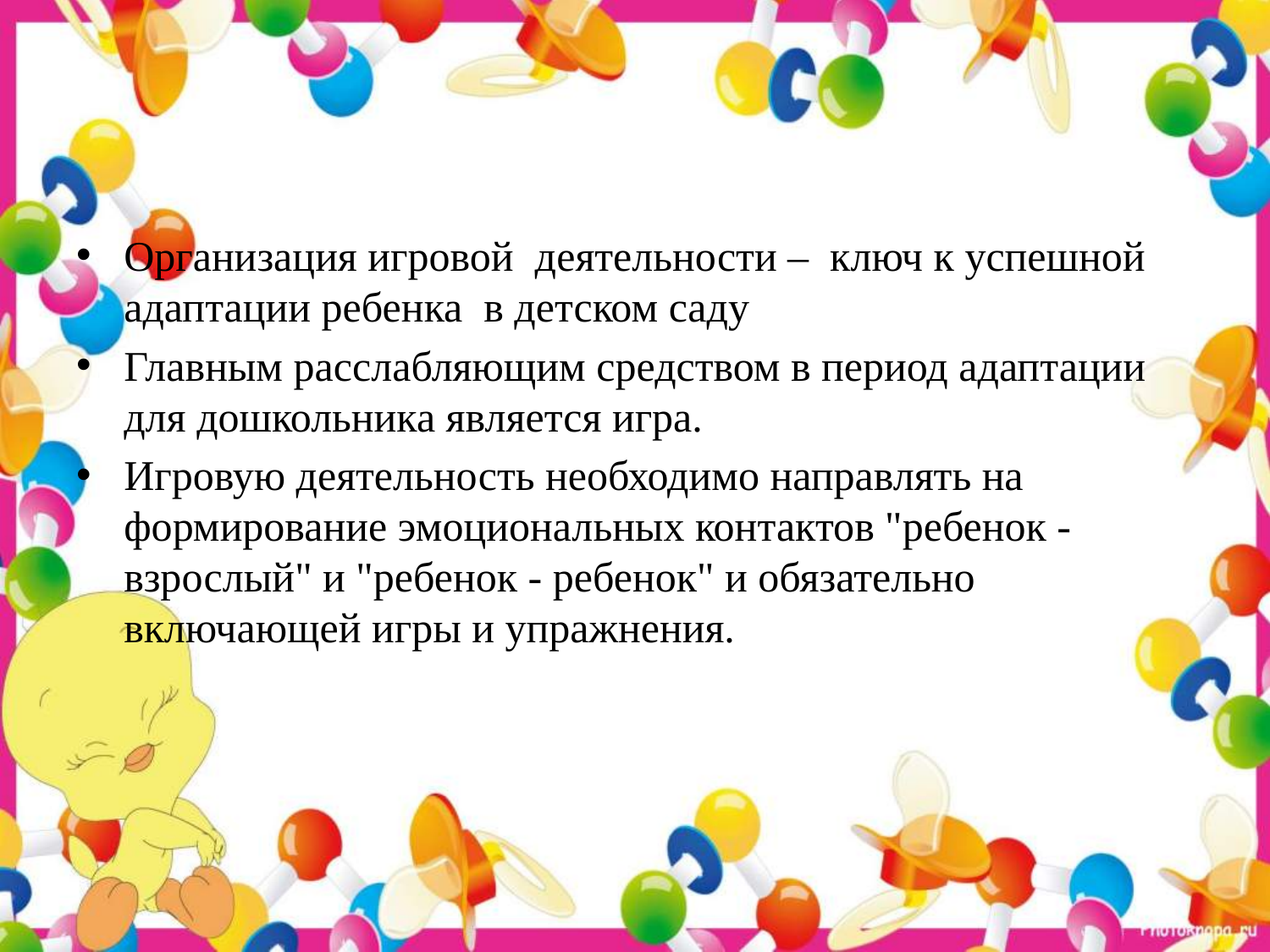

#
Организация игровой  деятельности –  ключ к успешной  адаптации ребенка  в детском саду
Главным расслабляющим средством в период адаптации для дошкольника является игра.
Игровую деятельность необходимо направлять на формирование эмоциональных контактов "ребенок - взрослый" и "ребенок - ребенок" и обязательно включающей игры и упражнения.